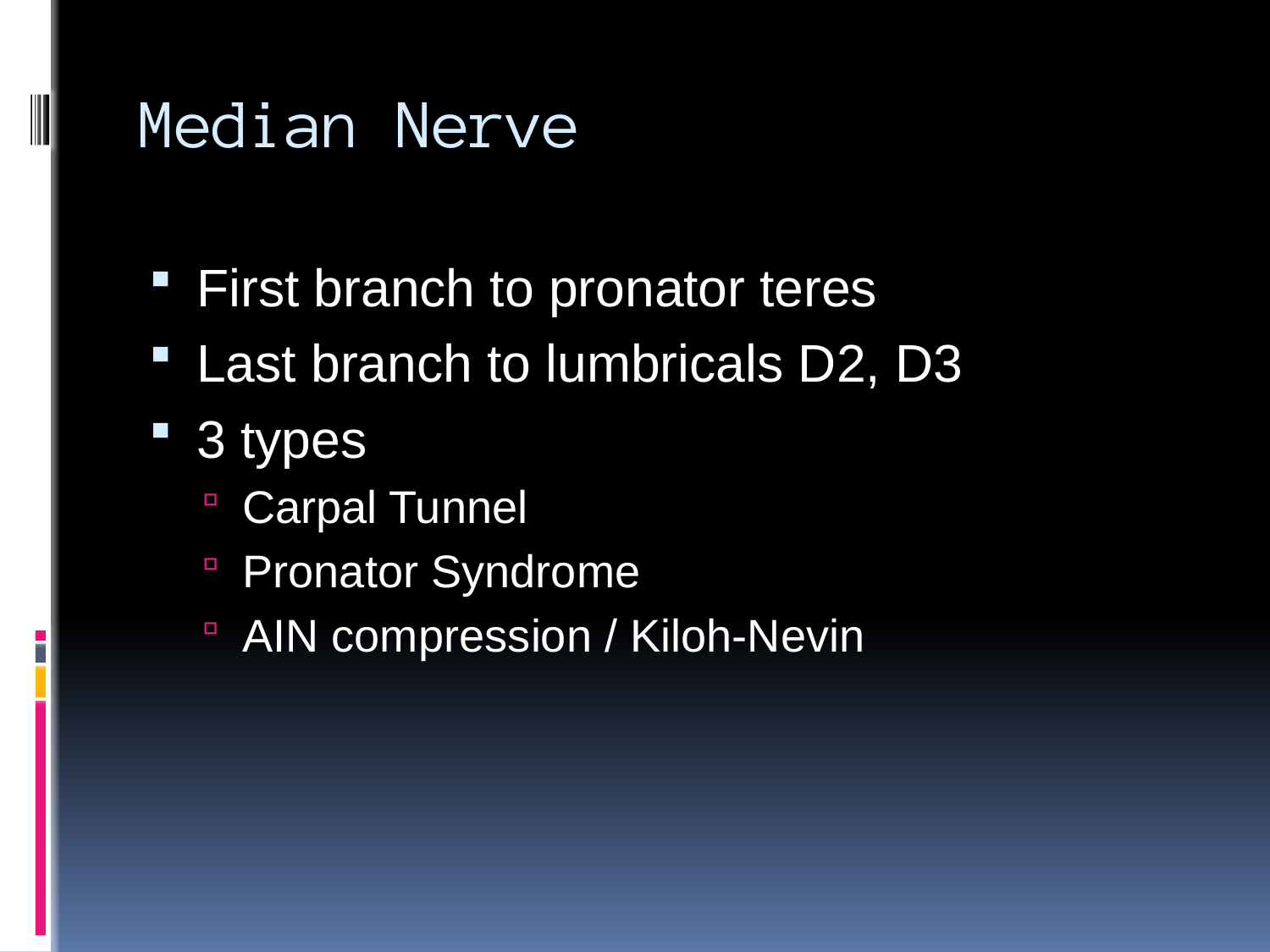

# Median Nerve
First branch to pronator teres
Last branch to lumbricals D2, D3
3 types
Carpal Tunnel
Pronator Syndrome
AIN compression / Kiloh-Nevin